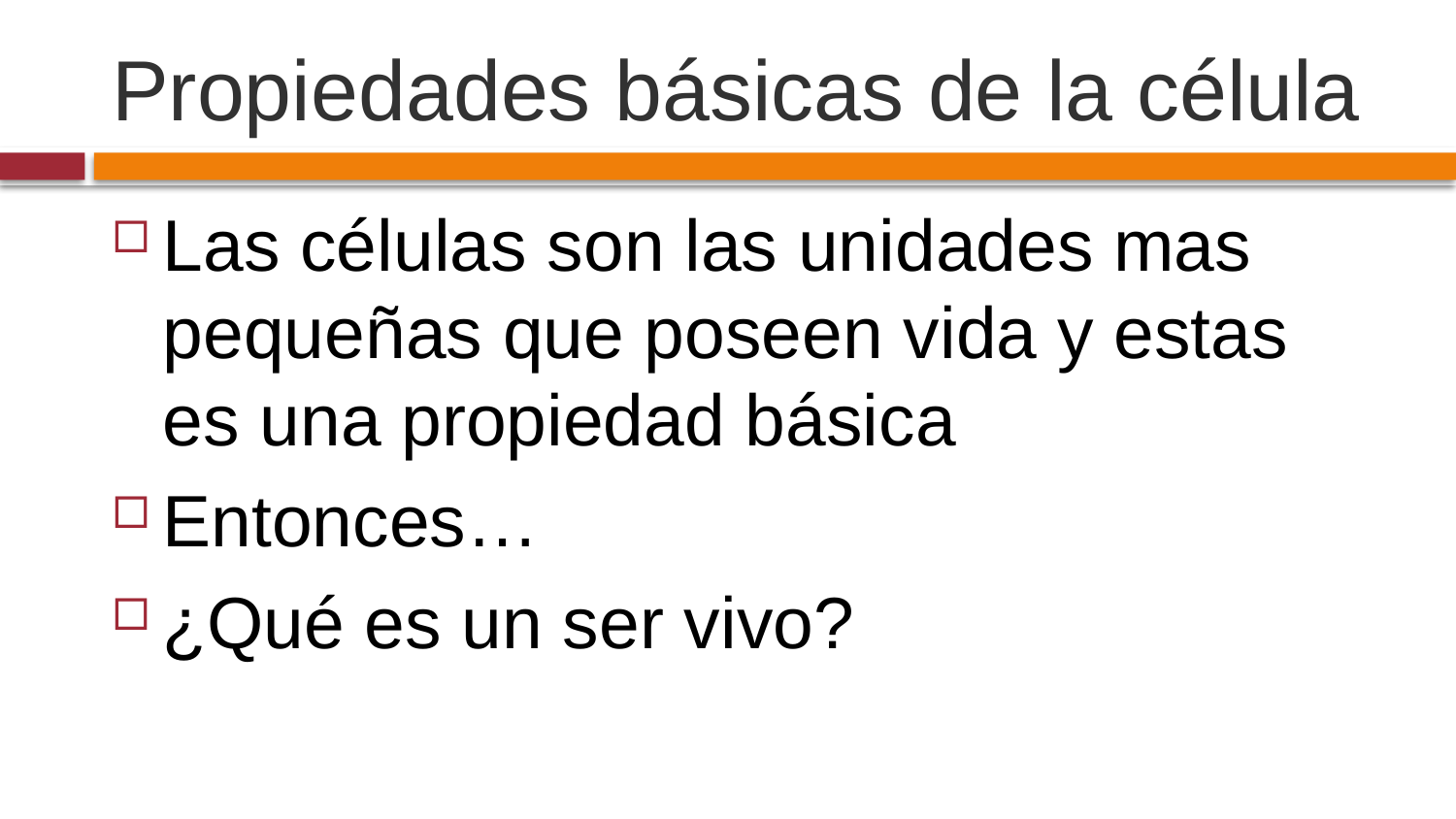

# Propiedades básicas de la célula
Las células son las unidades mas pequeñas que poseen vida y estas es una propiedad básica
Entonces…
¿Qué es un ser vivo?